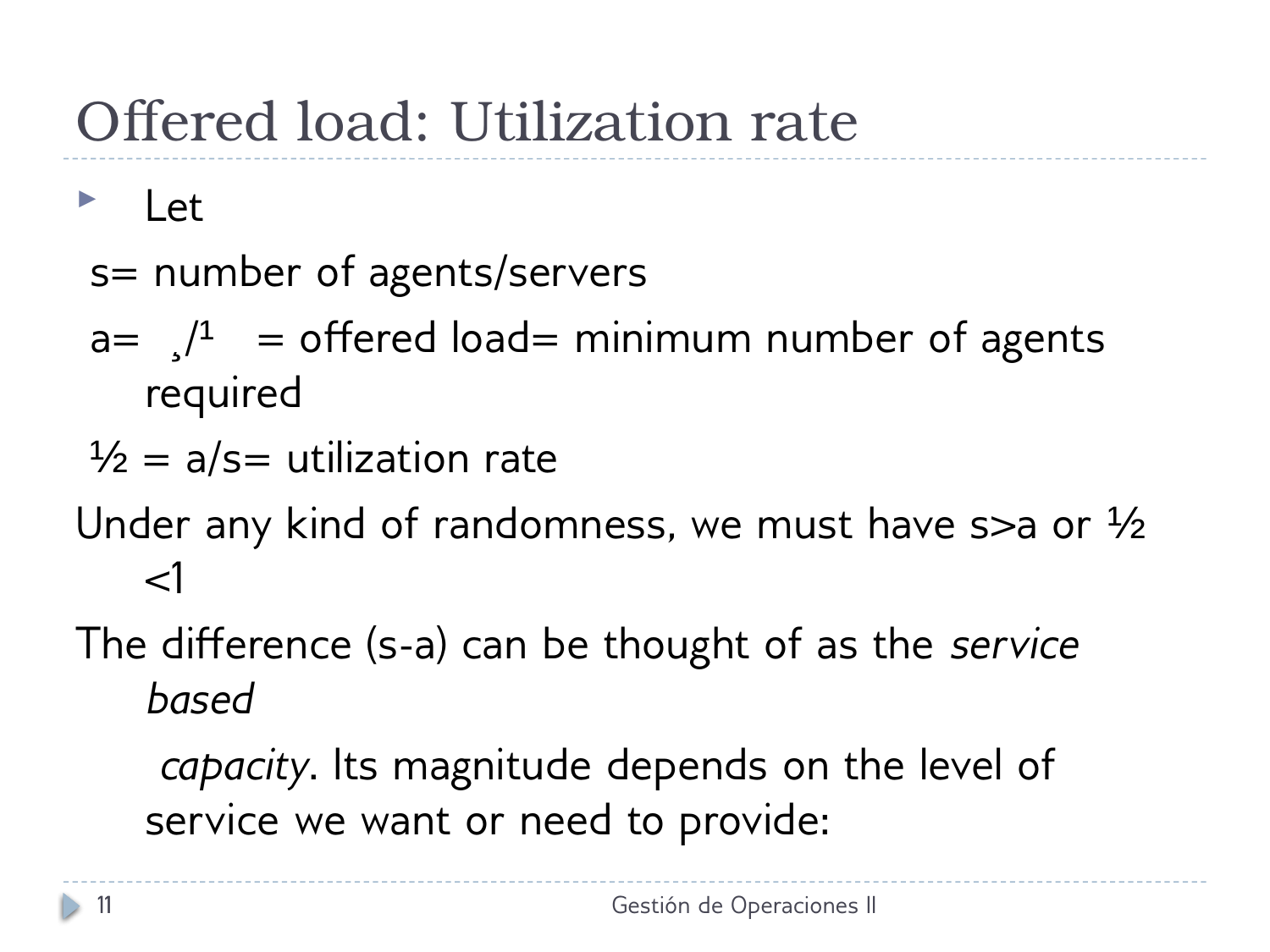

Offered load: Utilization rate
Let
 s= number of agents/servers
 a=  ¸/¹   = offered load= minimum number of agents required
 ½ = a/s= utilization rate
Under any kind of randomness, we must have s>a or ½ <1
The difference (s-a) can be thought of as the service based
      capacity. Its magnitude depends on the level of service we want or need to provide:
11
11
Gestión de Operaciones II